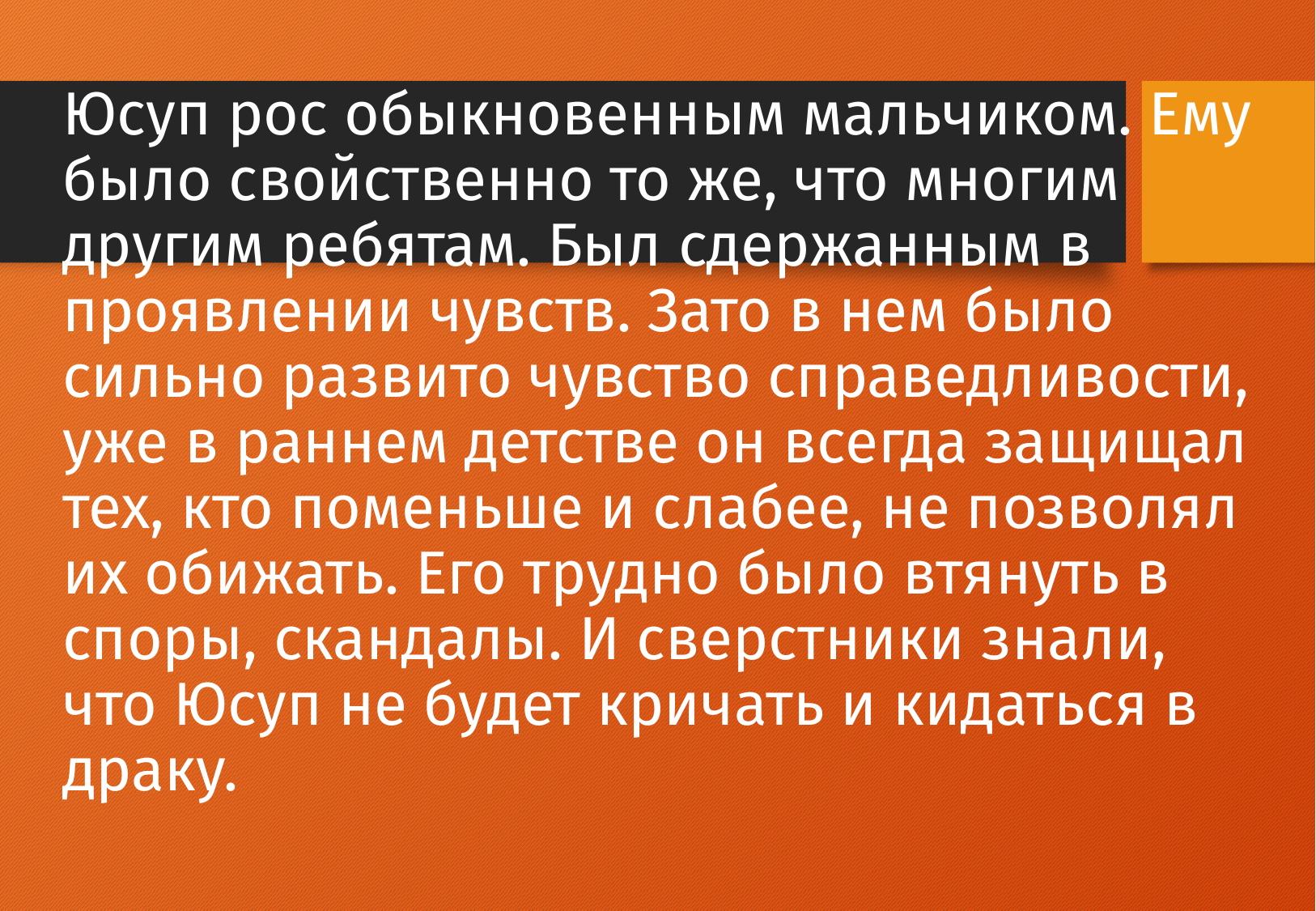

# Юсуп рос обыкновенным мальчиком. Ему было свойственно то же, что многим другим ребятам. Был сдержанным в проявлении чувств. Зато в нем было сильно развито чувство справедливости, уже в раннем детстве он всегда защищал тех, кто поменьше и слабее, не позволял их обижать. Его трудно было втянуть в споры, скандалы. И сверстники знали, что Юсуп не будет кричать и кидаться в драку.